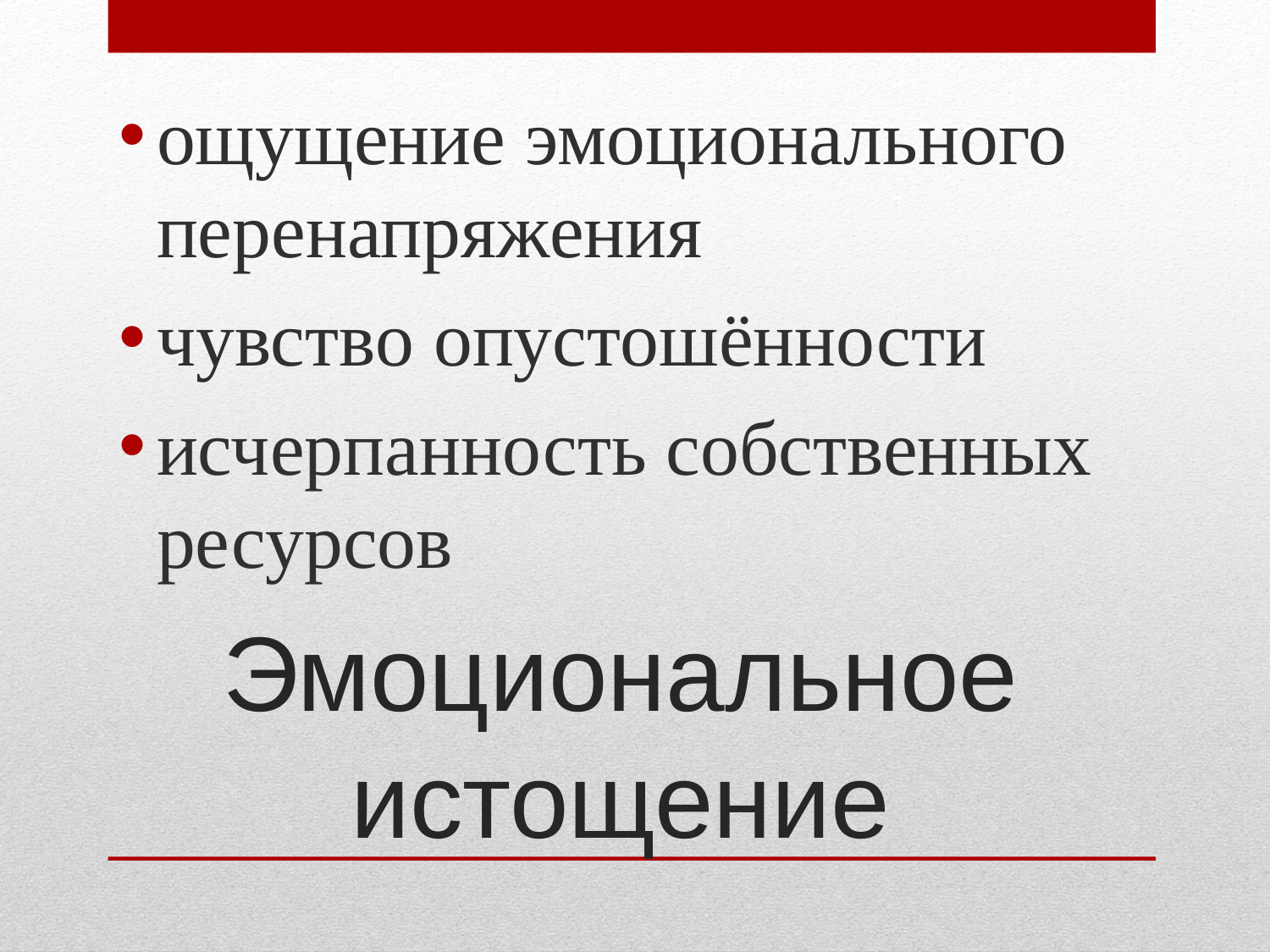

ощущение эмоционального перенапряжения
чувство опустошённости
исчерпанность собственных ресурсов

# Эмоциональное истощение